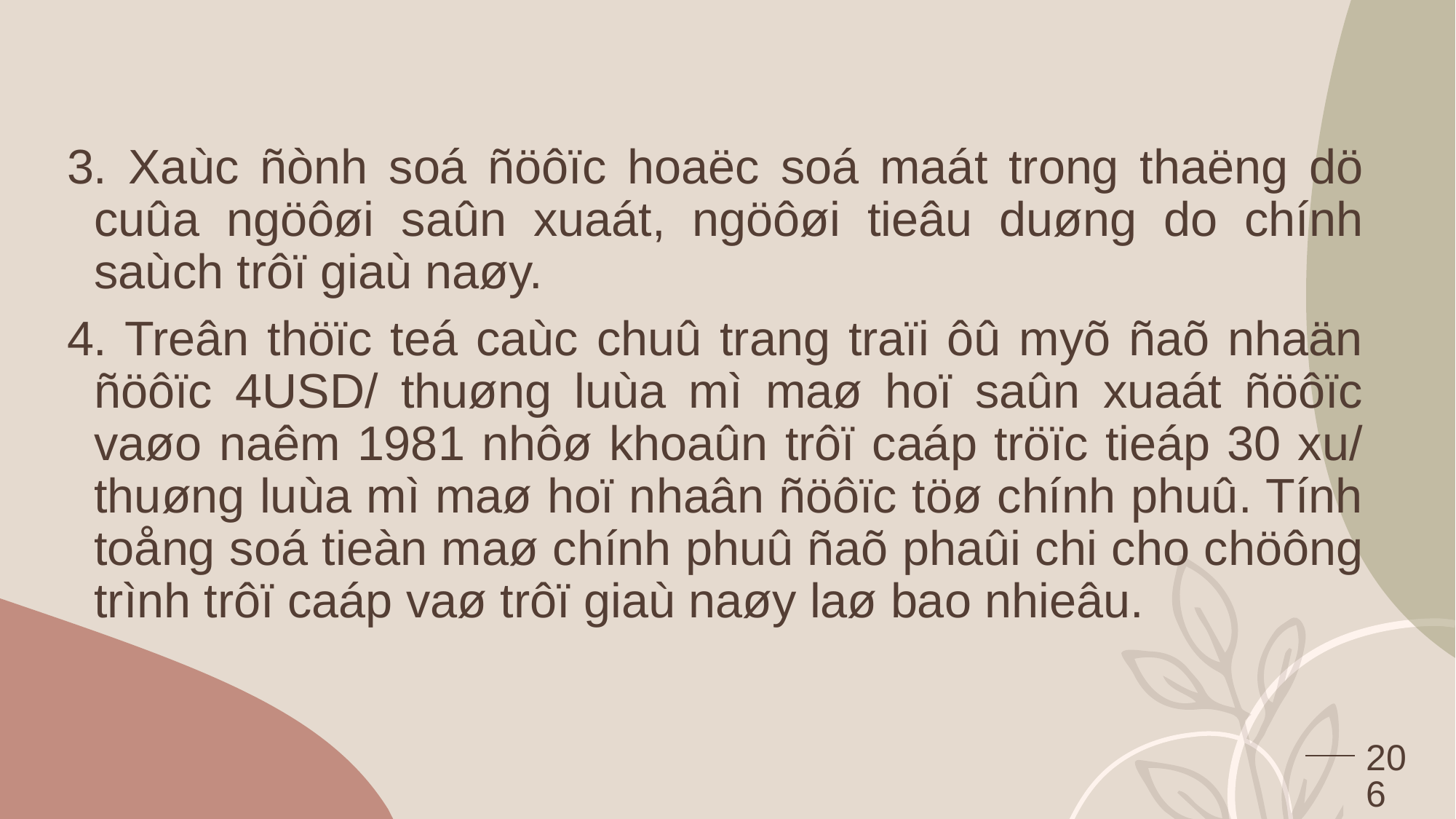

3. Xaùc ñònh soá ñöôïc hoaëc soá maát trong thaëng dö cuûa ngöôøi saûn xuaát, ngöôøi tieâu duøng do chính saùch trôï giaù naøy.
4. Treân thöïc teá caùc chuû trang traïi ôû myõ ñaõ nhaän ñöôïc 4USD/ thuøng luùa mì maø hoï saûn xuaát ñöôïc vaøo naêm 1981 nhôø khoaûn trôï caáp tröïc tieáp 30 xu/ thuøng luùa mì maø hoï nhaân ñöôïc töø chính phuû. Tính toång soá tieàn maø chính phuû ñaõ phaûi chi cho chöông trình trôï caáp vaø trôï giaù naøy laø bao nhieâu.
206